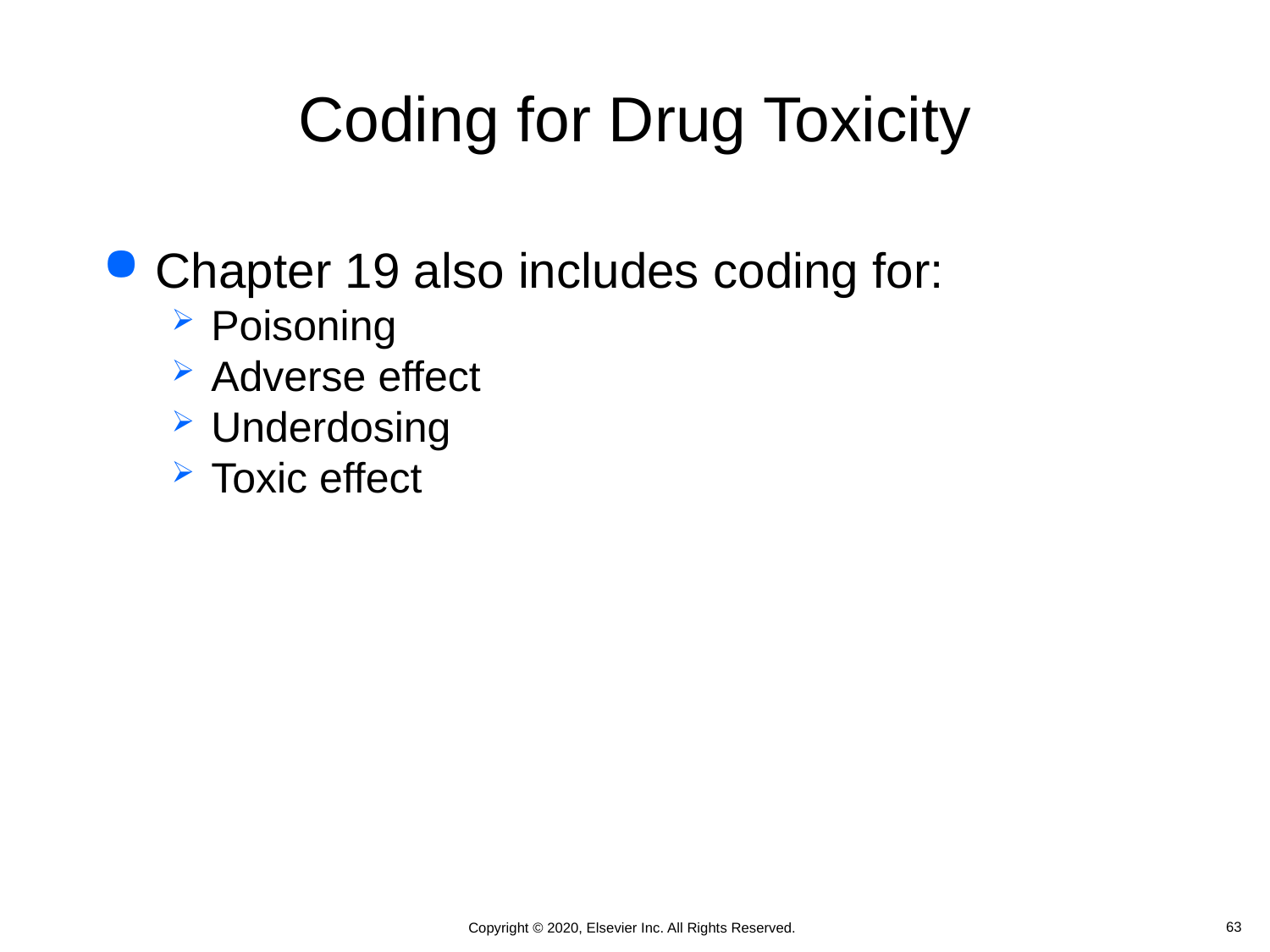

# Coding for Drug Toxicity
Chapter 19 also includes coding for:
Poisoning
Adverse effect
Underdosing
Toxic effect

 63